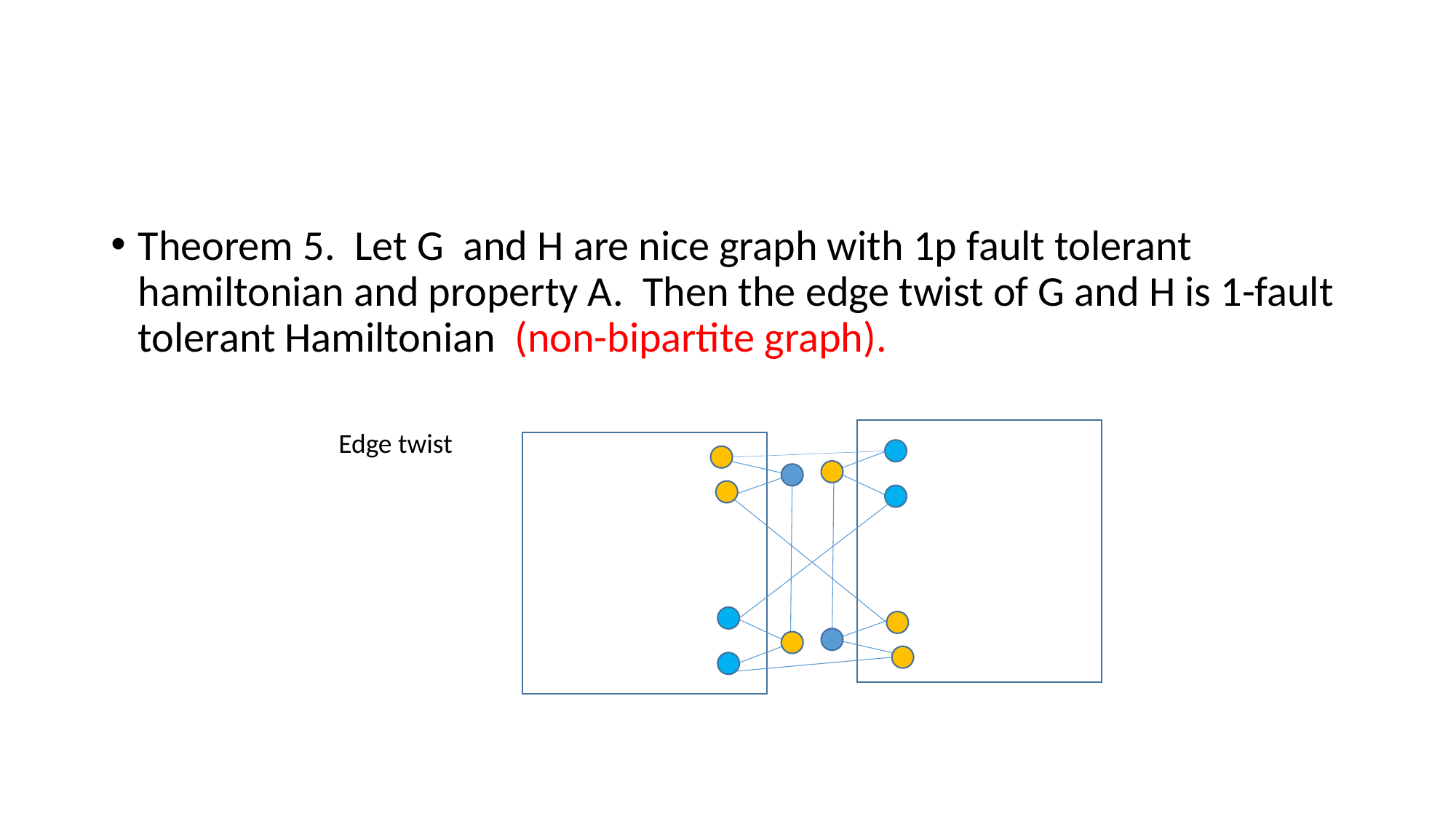

#
Theorem 5.  Let G  and H are nice graph with 1p fault tolerant hamiltonian and property A.  Then the edge twist of G and H is 1-fault tolerant Hamiltonian  (non-bipartite graph).

Edge twist